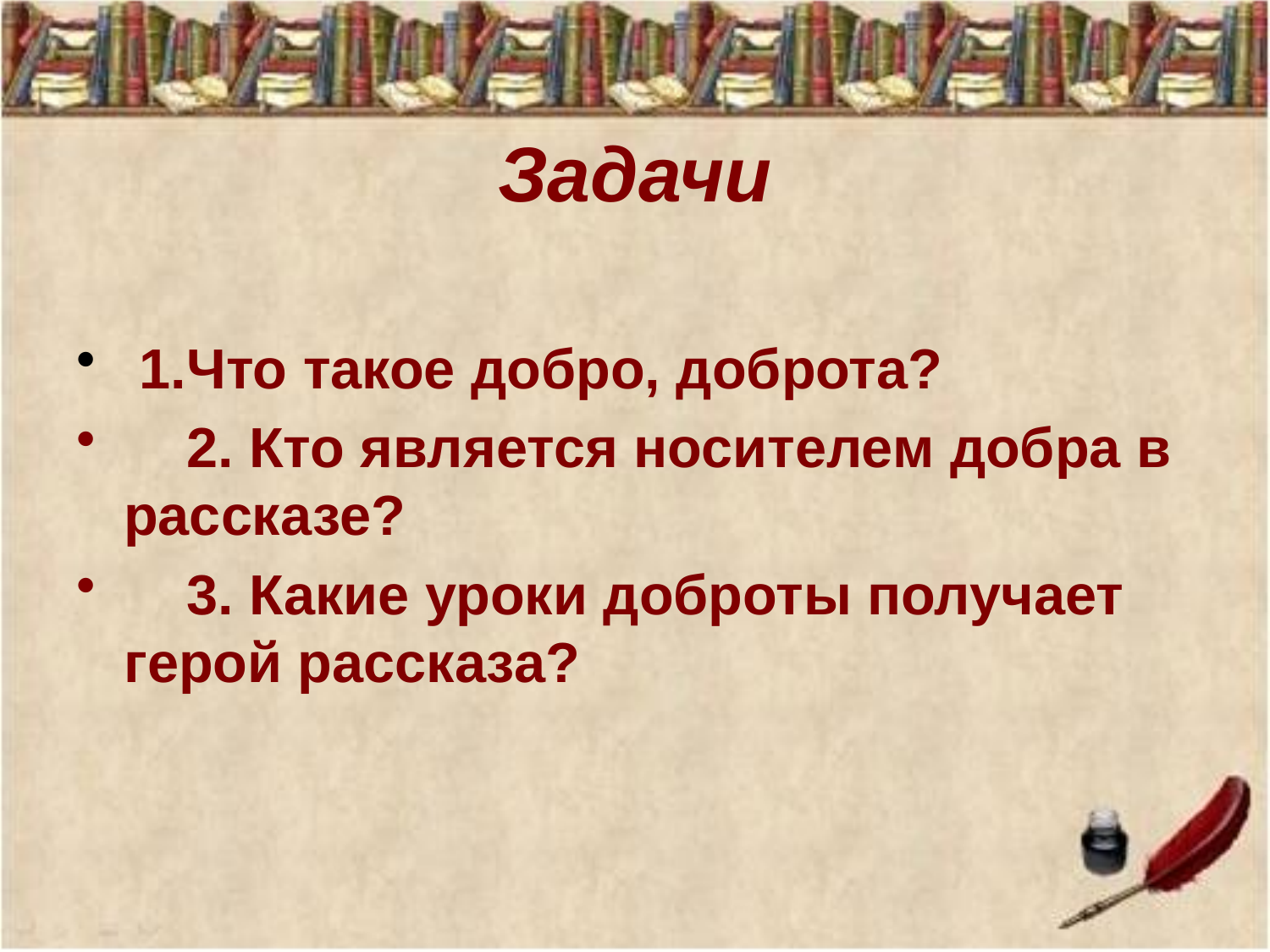

# Задачи
 1.Что такое добро, доброта?
    2. Кто является носителем добра в рассказе?
    3. Какие уроки доброты получает герой рассказа?